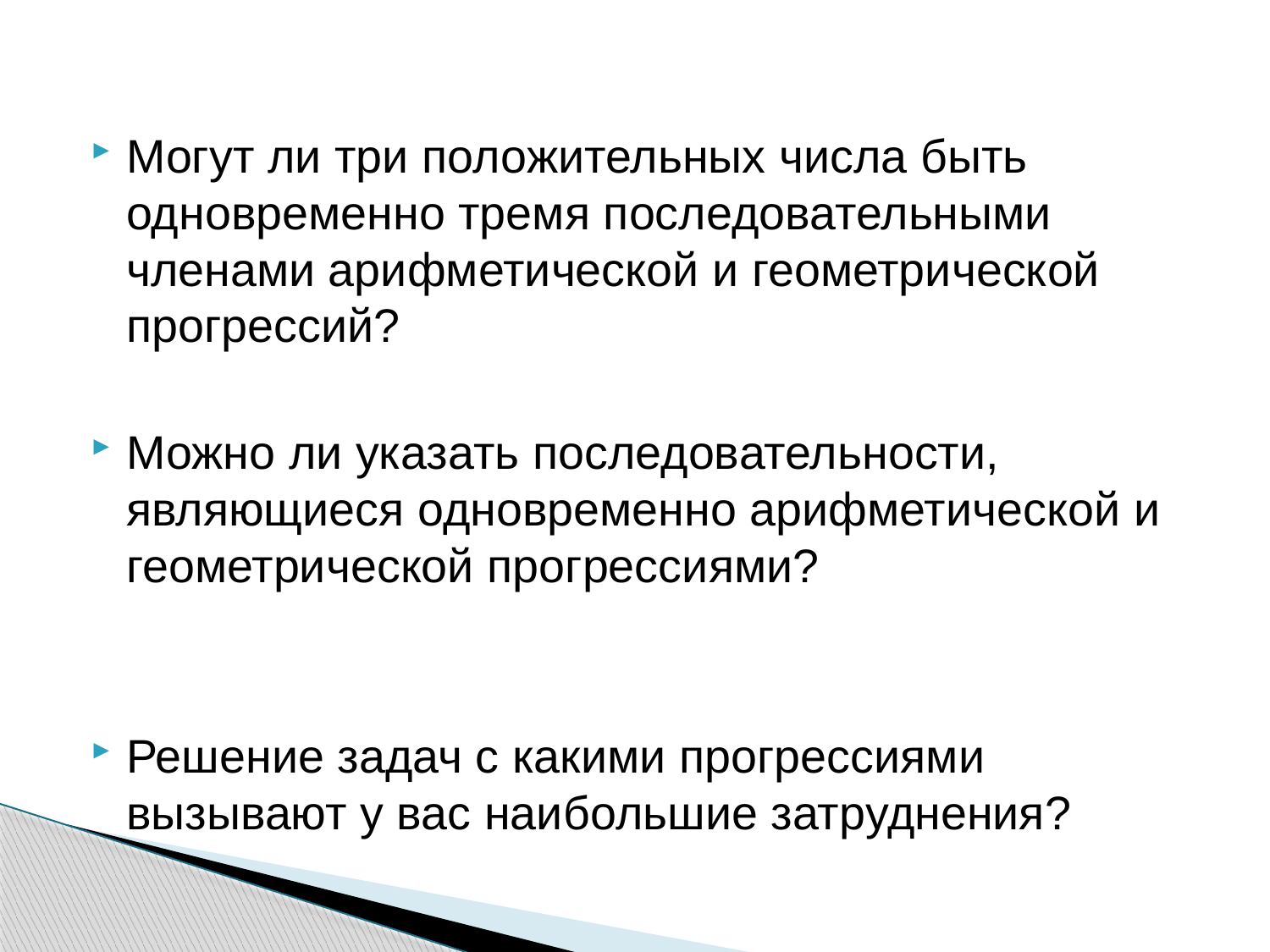

Могут ли три положительных числа быть одновременно тремя последовательными членами арифметической и геометрической прогрессий?

Можно ли указать последовательности, являющиеся одновременно арифметической и геометрической прогрессиями?

Решение задач с какими прогрессиями вызывают у вас наибольшие затруднения?